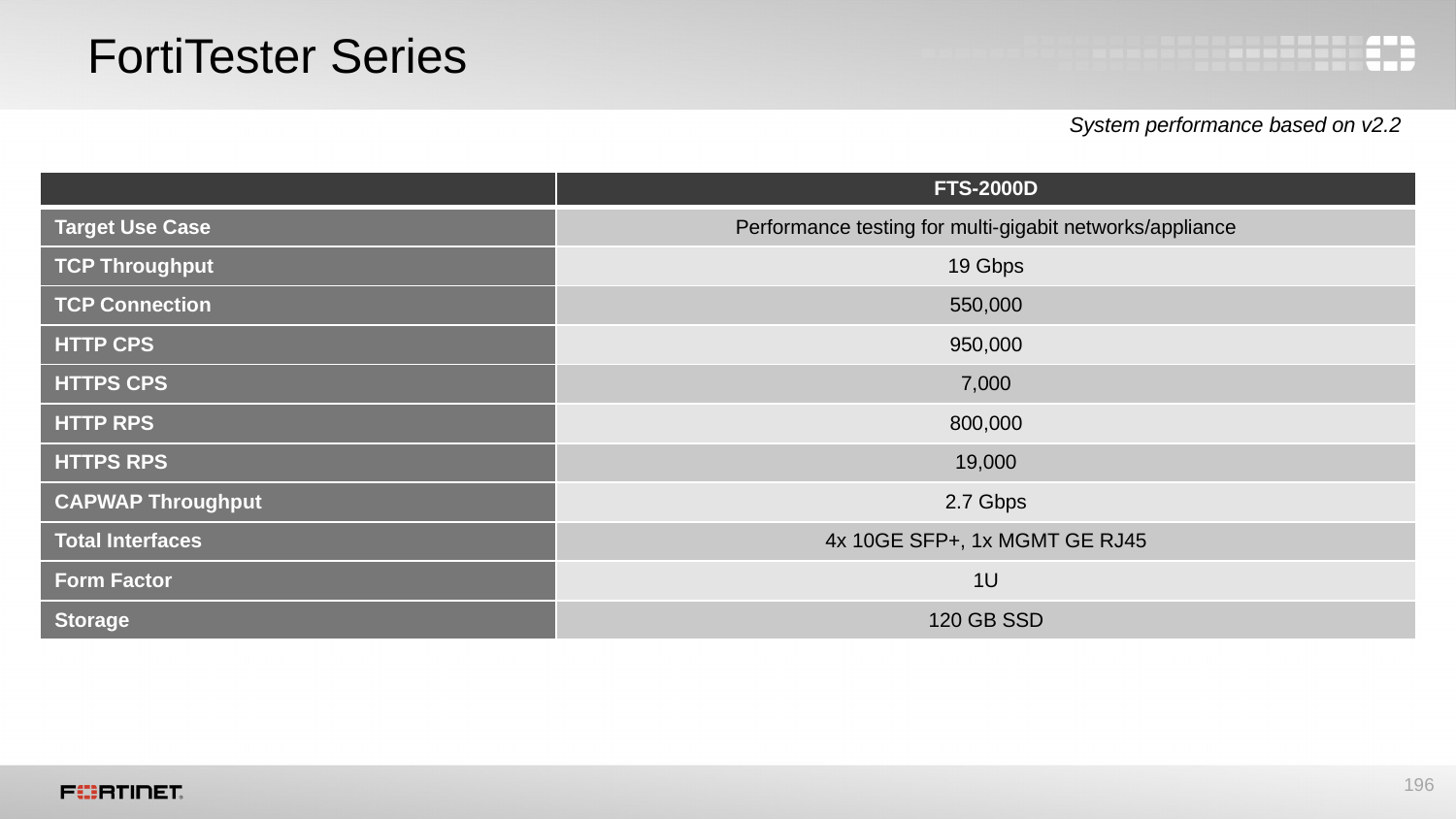

# FortiTester Series
System performance based on v2.2
|  | FTS-2000D |
| --- | --- |
| Target Use Case | Performance testing for multi-gigabit networks/appliance |
| TCP Throughput | 19 Gbps |
| TCP Connection | 550,000 |
| HTTP CPS | 950,000 |
| HTTPS CPS | 7,000 |
| HTTP RPS | 800,000 |
| HTTPS RPS | 19,000 |
| CAPWAP Throughput | 2.7 Gbps |
| Total Interfaces | 4x 10GE SFP+, 1x MGMT GE RJ45 |
| Form Factor | 1U |
| Storage | 120 GB SSD |